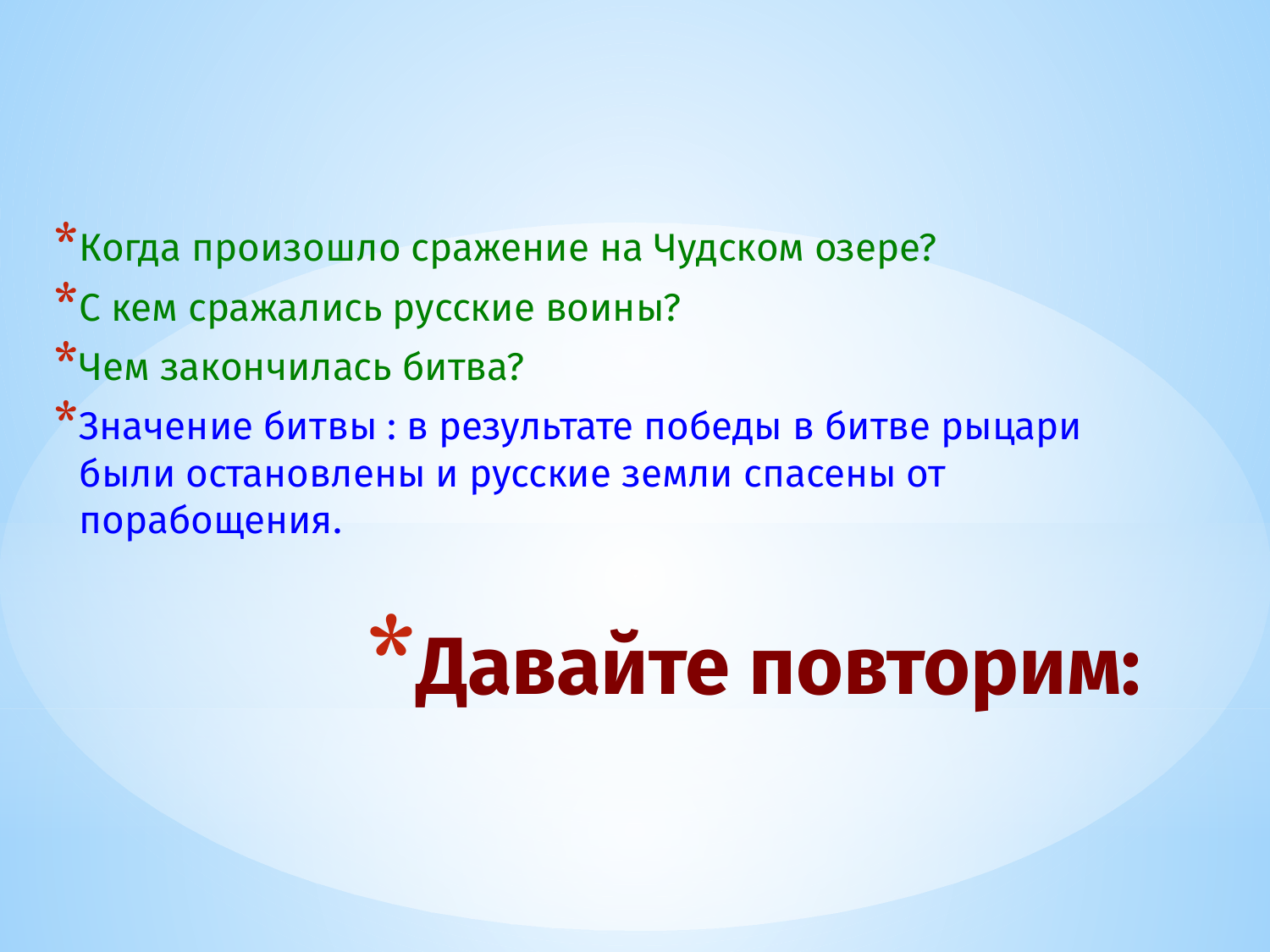

Когда произошло сражение на Чудском озере?
С кем сражались русские воины?
Чем закончилась битва?
Значение битвы : в результате победы в битве рыцари были остановлены и русские земли спасены от порабощения.

# Давайте повторим: